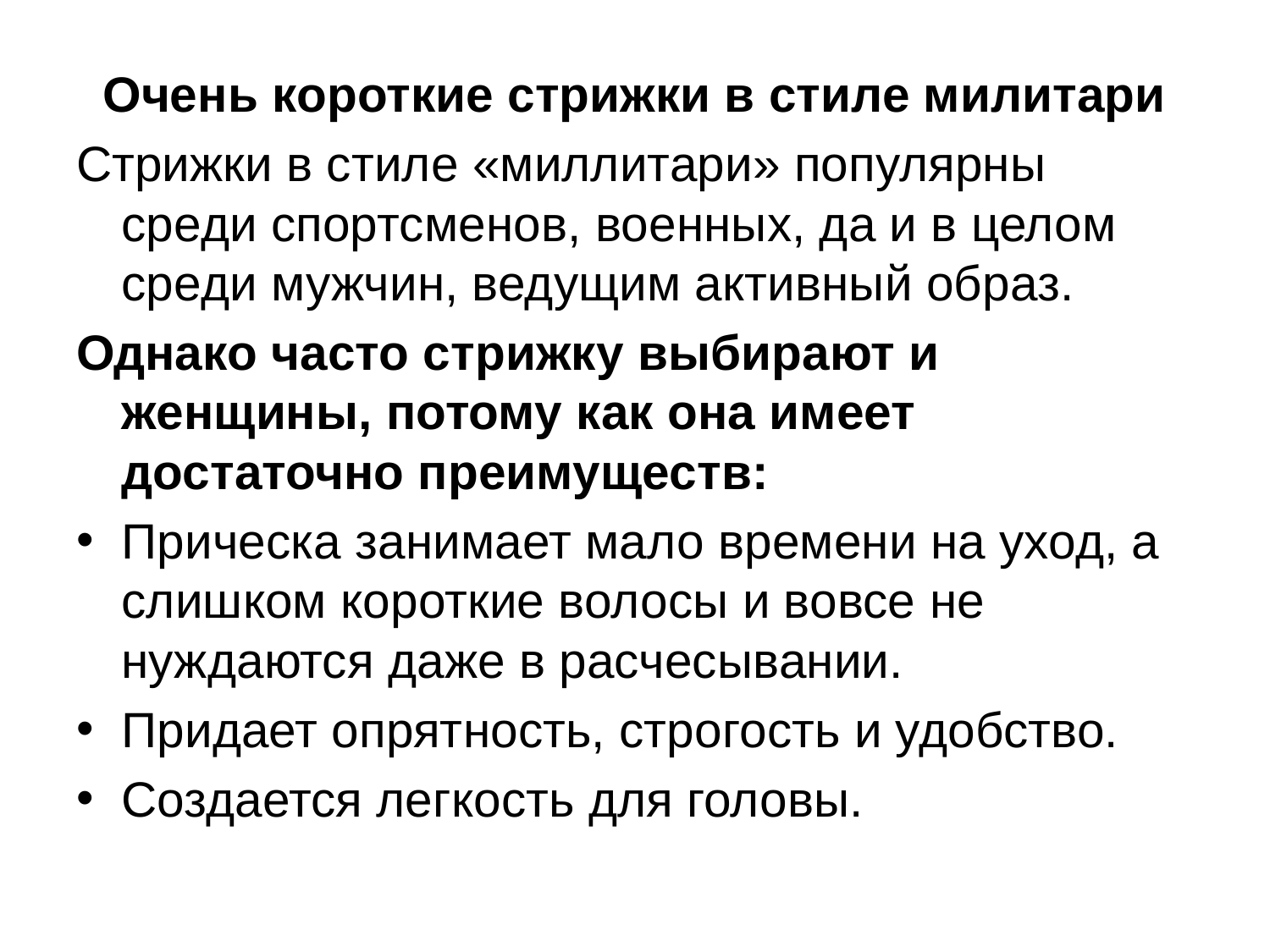

Очень короткие стрижки в стиле милитари
Стрижки в стиле «миллитари» популярны среди спортсменов, военных, да и в целом среди мужчин, ведущим активный образ.
Однако часто стрижку выбирают и женщины, потому как она имеет достаточно преимуществ:
Прическа занимает мало времени на уход, а слишком короткие волосы и вовсе не нуждаются даже в расчесывании.
Придает опрятность, строгость и удобство.
Создается легкость для головы.